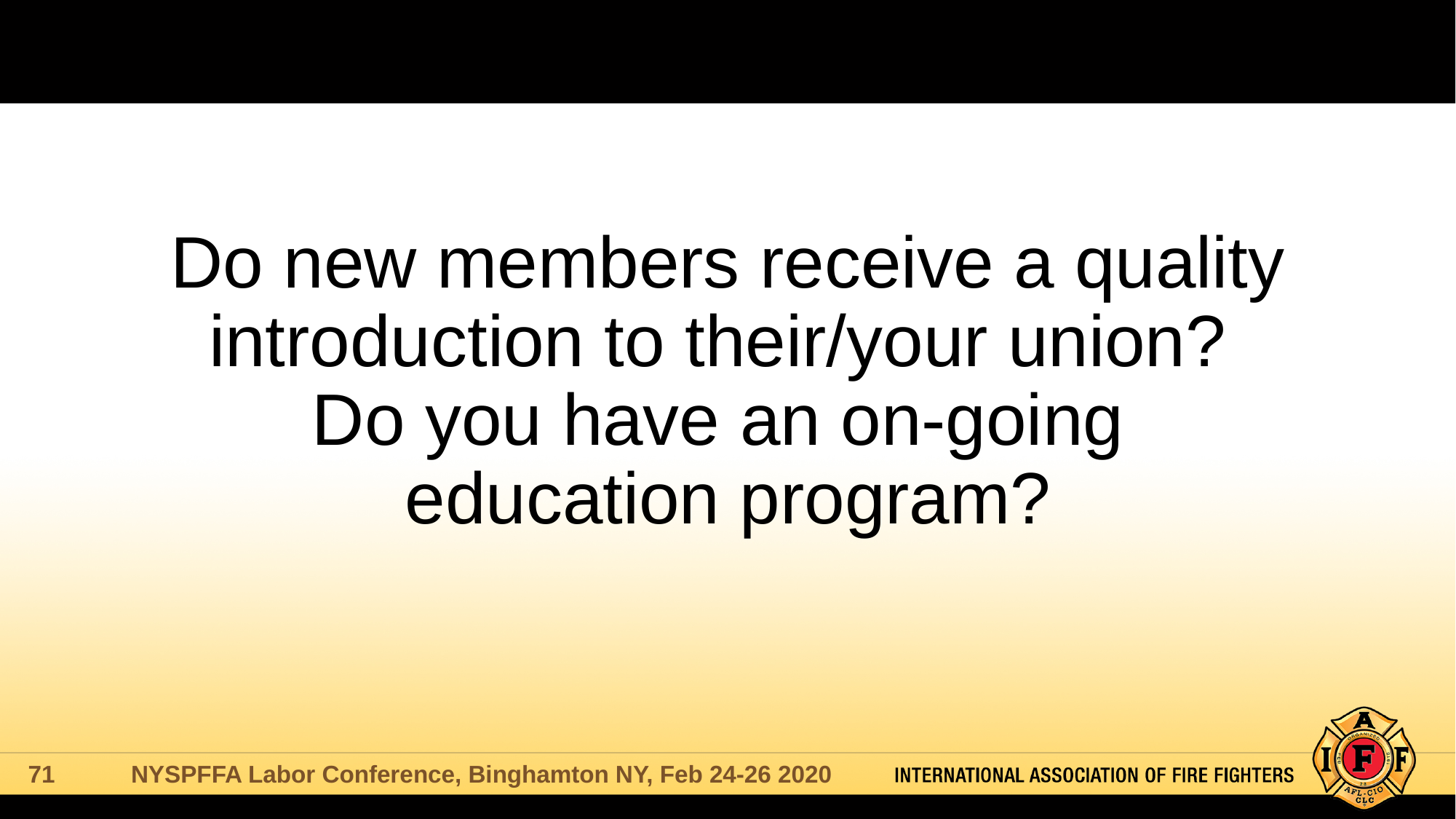

# Do new members receive a quality introduction to their/your union? Do you have an on-going education program?
NYSPFFA Labor Conference, Binghamton NY, Feb 24-26 2020